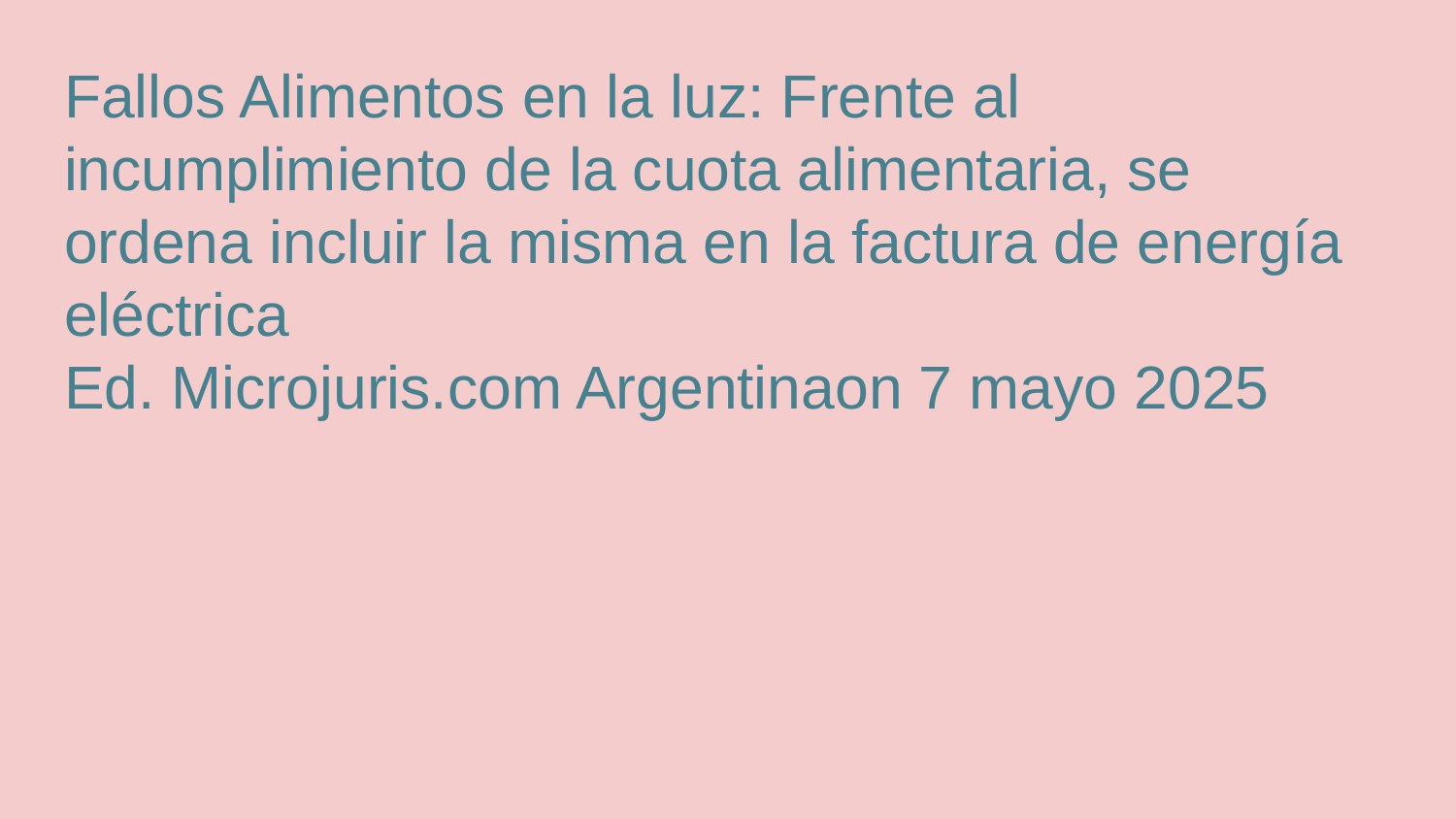

# Fallos Alimentos en la luz: Frente al incumplimiento de la cuota alimentaria, se ordena incluir la misma en la factura de energía eléctrica
Ed. Microjuris.com Argentinaon 7 mayo 2025